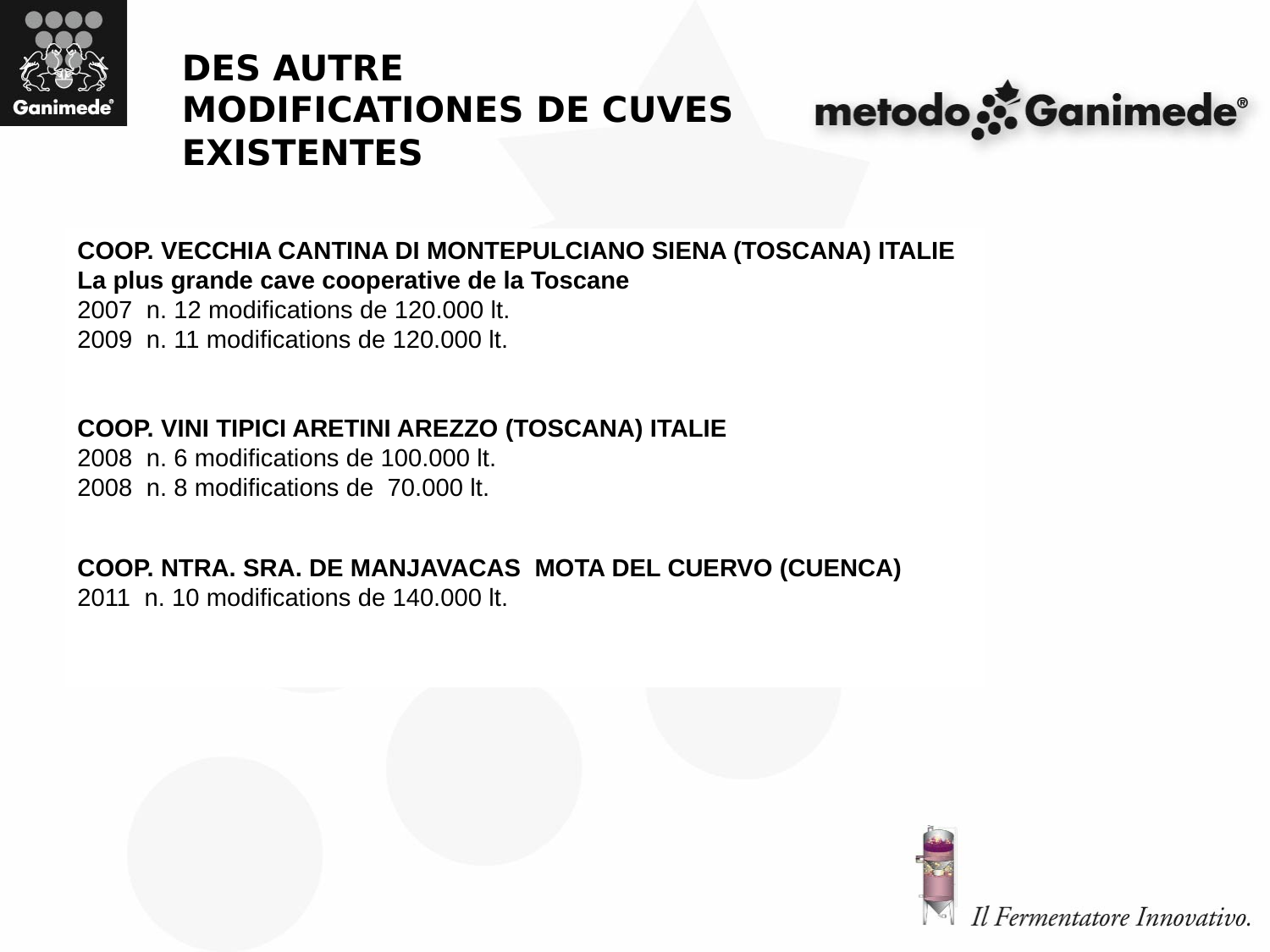

DES AUTRE MODIFICATIONES DE CUVES EXISTENTES
COOP. VECCHIA CANTINA DI MONTEPULCIANO SIENA (TOSCANA) ITALIE
La plus grande cave cooperative de la Toscane
2007  n. 12 modifications de 120.000 lt.
2009  n. 11 modifications de 120.000 lt.

COOP. VINI TIPICI ARETINI AREZZO (TOSCANA) ITALIE
2008  n. 6 modifications de 100.000 lt.
2008  n. 8 modifications de  70.000 lt.

COOP. NTRA. SRA. DE MANJAVACAS  MOTA DEL CUERVO (CUENCA)
2011  n. 10 modifications de 140.000 lt.